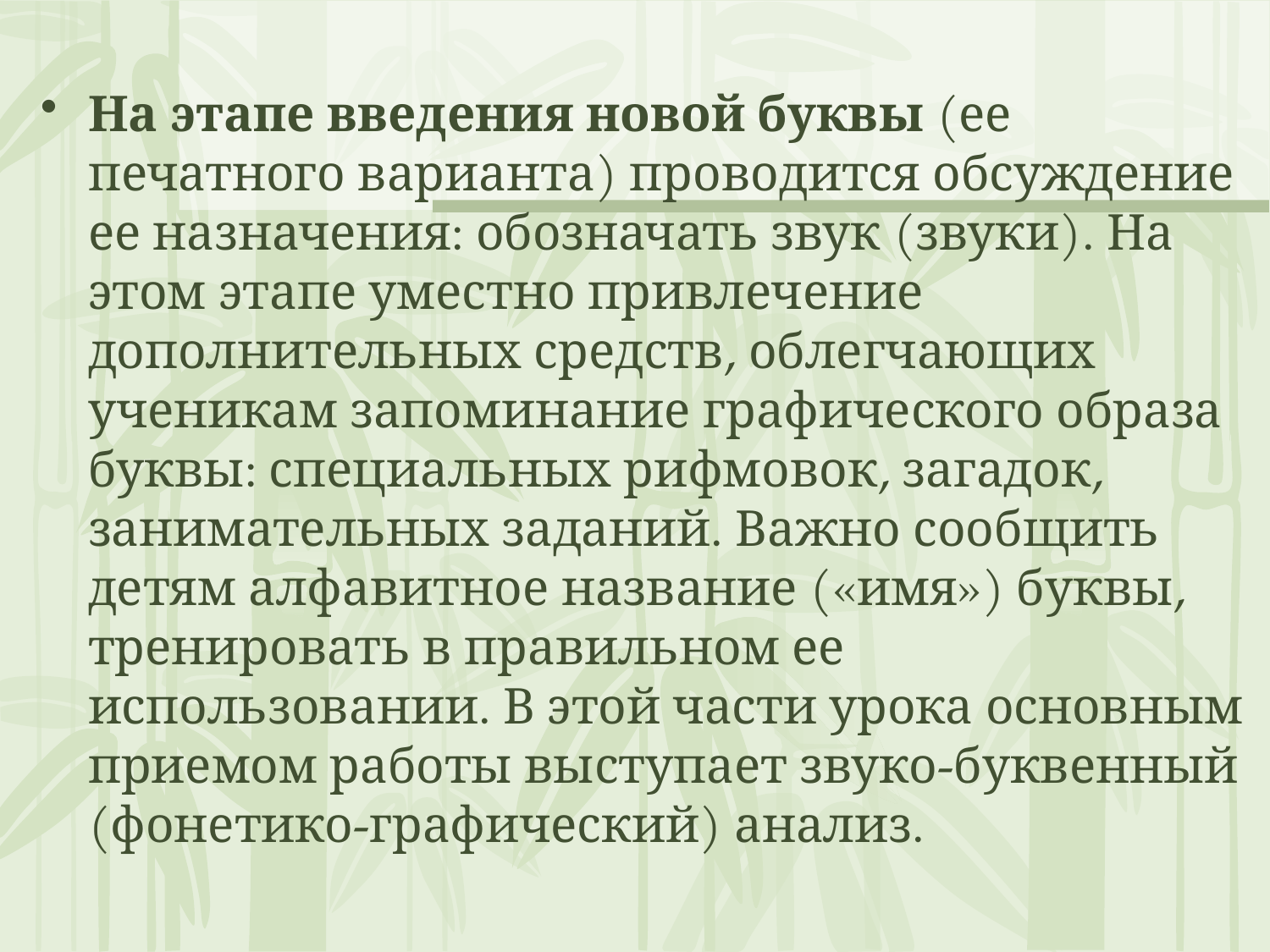

На этапе введения новой буквы (ее печатного варианта) проводится обсуждение ее назначения: обозначать звук (звуки). На этом этапе уместно привлечение дополнительных средств, облегчающих ученикам запоминание графического образа буквы: специальных рифмовок, загадок, занимательных заданий. Важно сообщить детям алфавитное название («имя») буквы, тренировать в правильном ее использовании. В этой части урока основным приемом работы выступает звуко-буквенный (фонетико-графический) анализ.